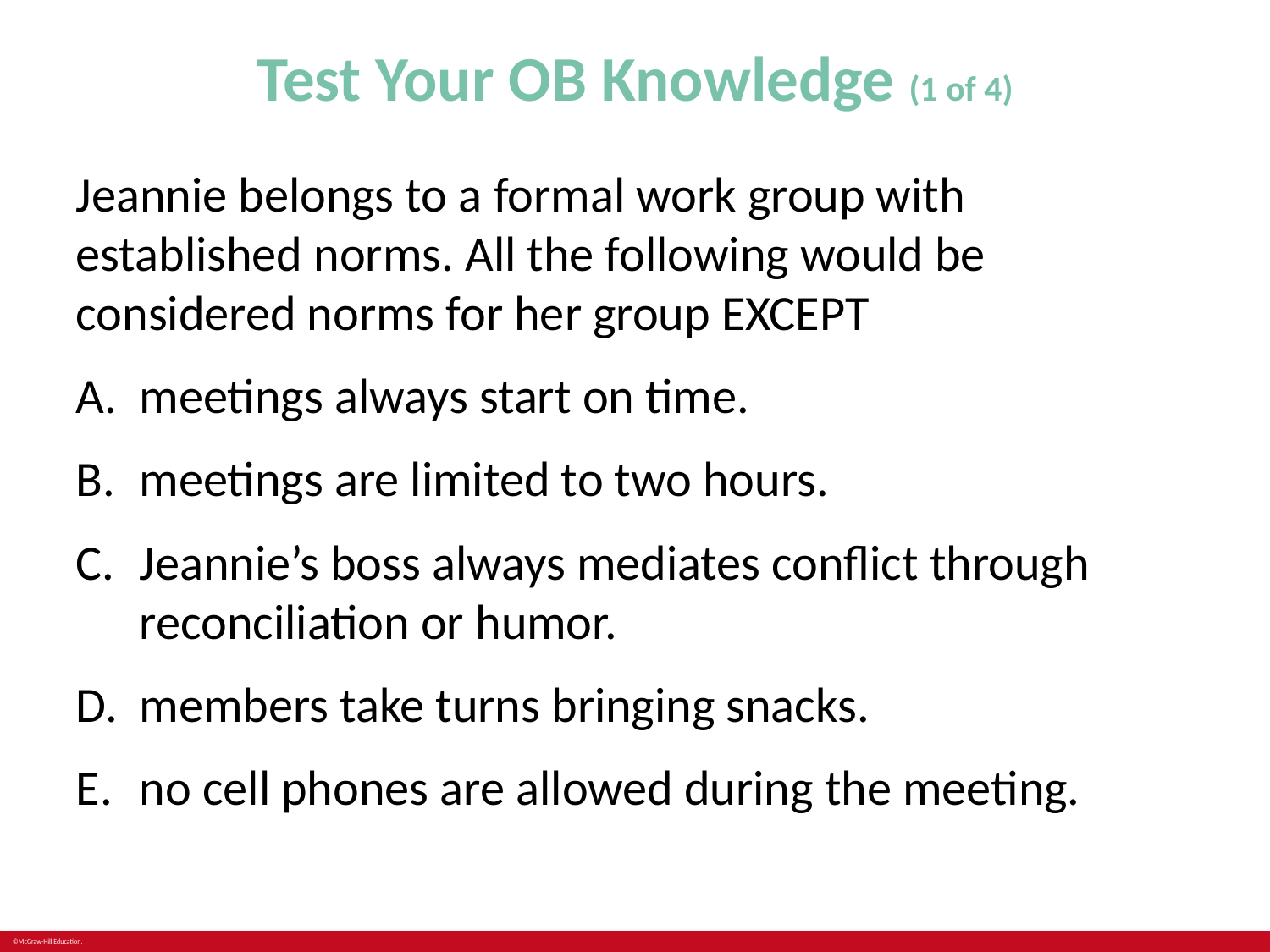

# Test Your OB Knowledge (1 of 4)
Jeannie belongs to a formal work group with established norms. All the following would be considered norms for her group EXCEPT
meetings always start on time.
meetings are limited to two hours.
Jeannie’s boss always mediates conflict through reconciliation or humor.
members take turns bringing snacks.
no cell phones are allowed during the meeting.